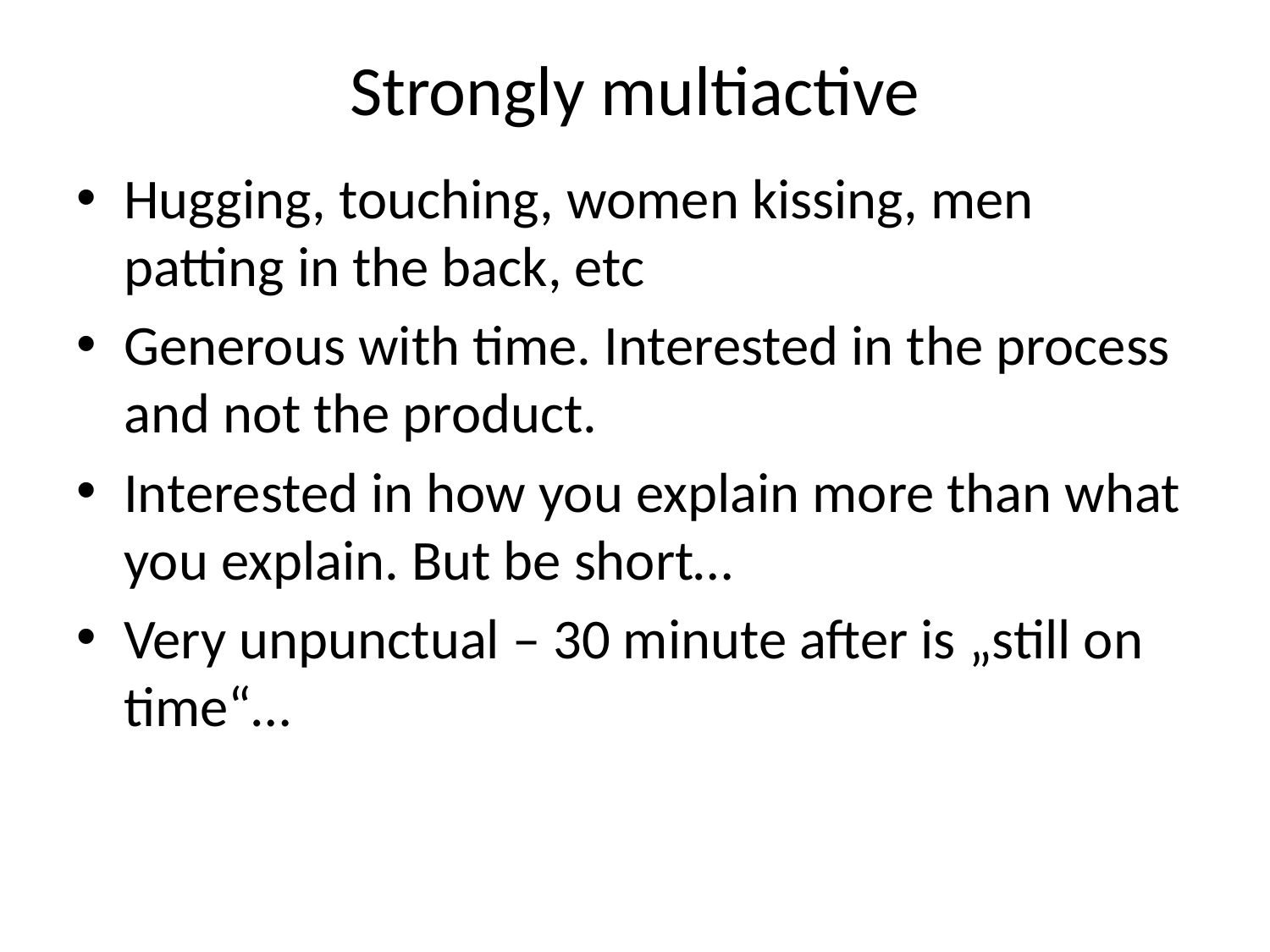

# Strongly multiactive
Hugging, touching, women kissing, men patting in the back, etc
Generous with time. Interested in the process and not the product.
Interested in how you explain more than what you explain. But be short…
Very unpunctual – 30 minute after is „still on time“…